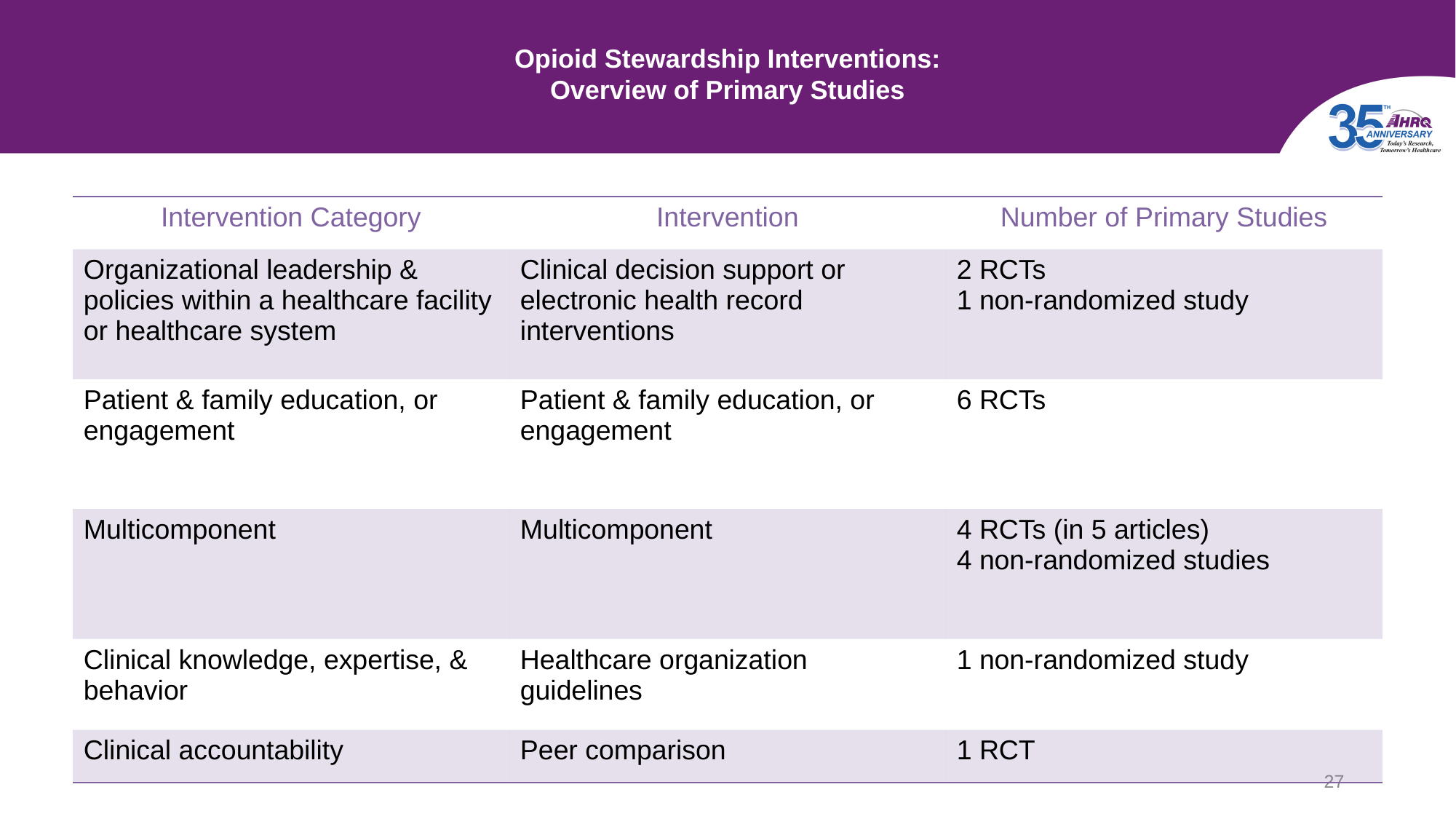

# Opioid Stewardship Interventions: Overview of Primary Studies
| Intervention Category | Intervention | Number of Primary Studies |
| --- | --- | --- |
| Organizational leadership & policies within a healthcare facility or healthcare system | Clinical decision support or electronic health record interventions | 2 RCTs 1 non-randomized study |
| Patient & family education, or engagement | Patient & family education, or engagement | 6 RCTs |
| Multicomponent | Multicomponent | 4 RCTs (in 5 articles) 4 non-randomized studies |
| Clinical knowledge, expertise, & behavior | Healthcare organization guidelines | 1 non-randomized study |
| Clinical accountability | Peer comparison | 1 RCT |
27